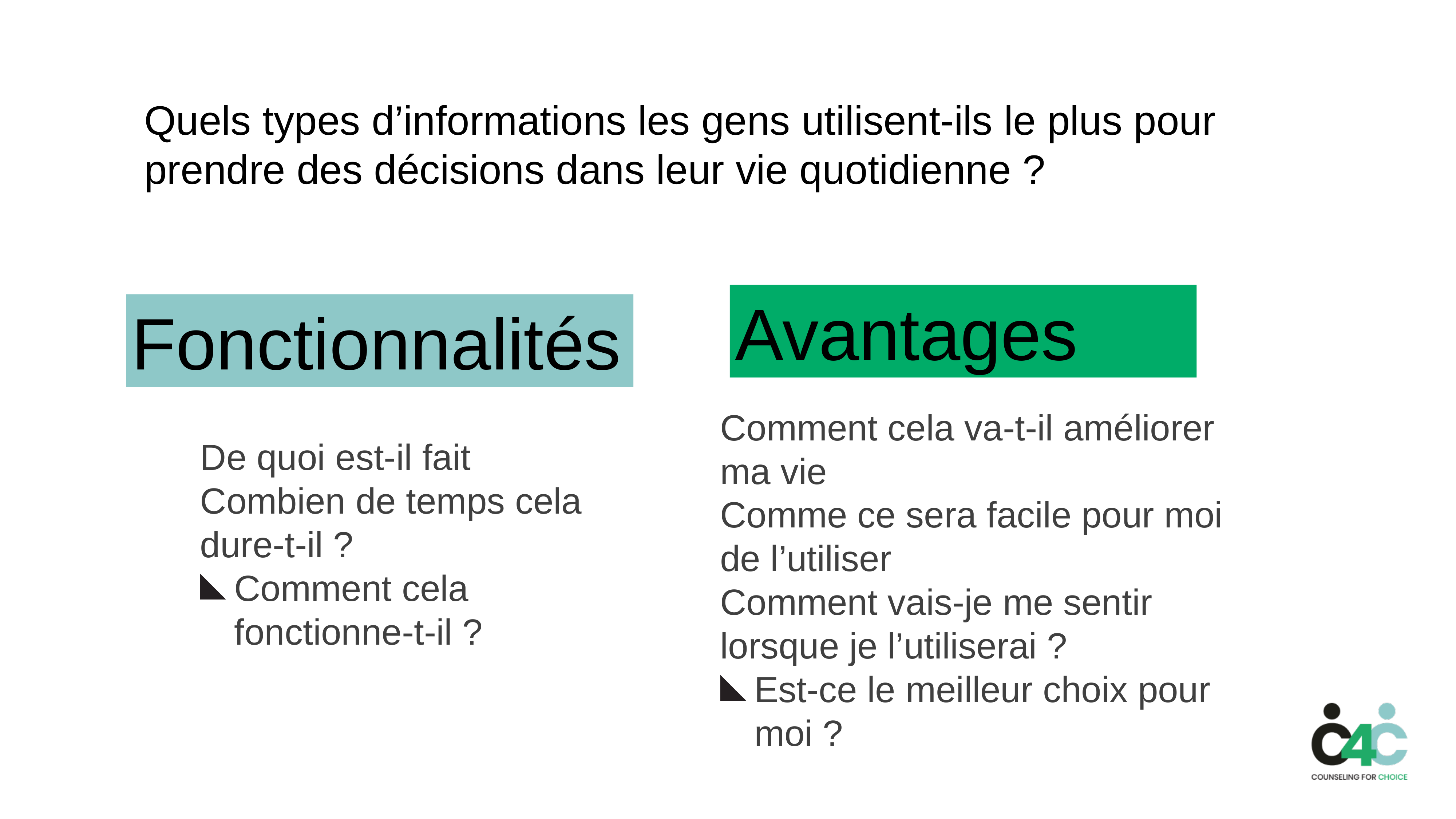

Quels types d’informations les gens utilisent-ils le plus pour prendre des décisions dans leur vie quotidienne ?
Avantages
Fonctionnalités
Comment cela va-t-il améliorer ma vie
Comme ce sera facile pour moi de l’utiliser
Comment vais-je me sentir lorsque je l’utiliserai ?
Est-ce le meilleur choix pour moi ?
De quoi est-il fait
Combien de temps cela dure-t-il ?
Comment cela fonctionne-t-il ?